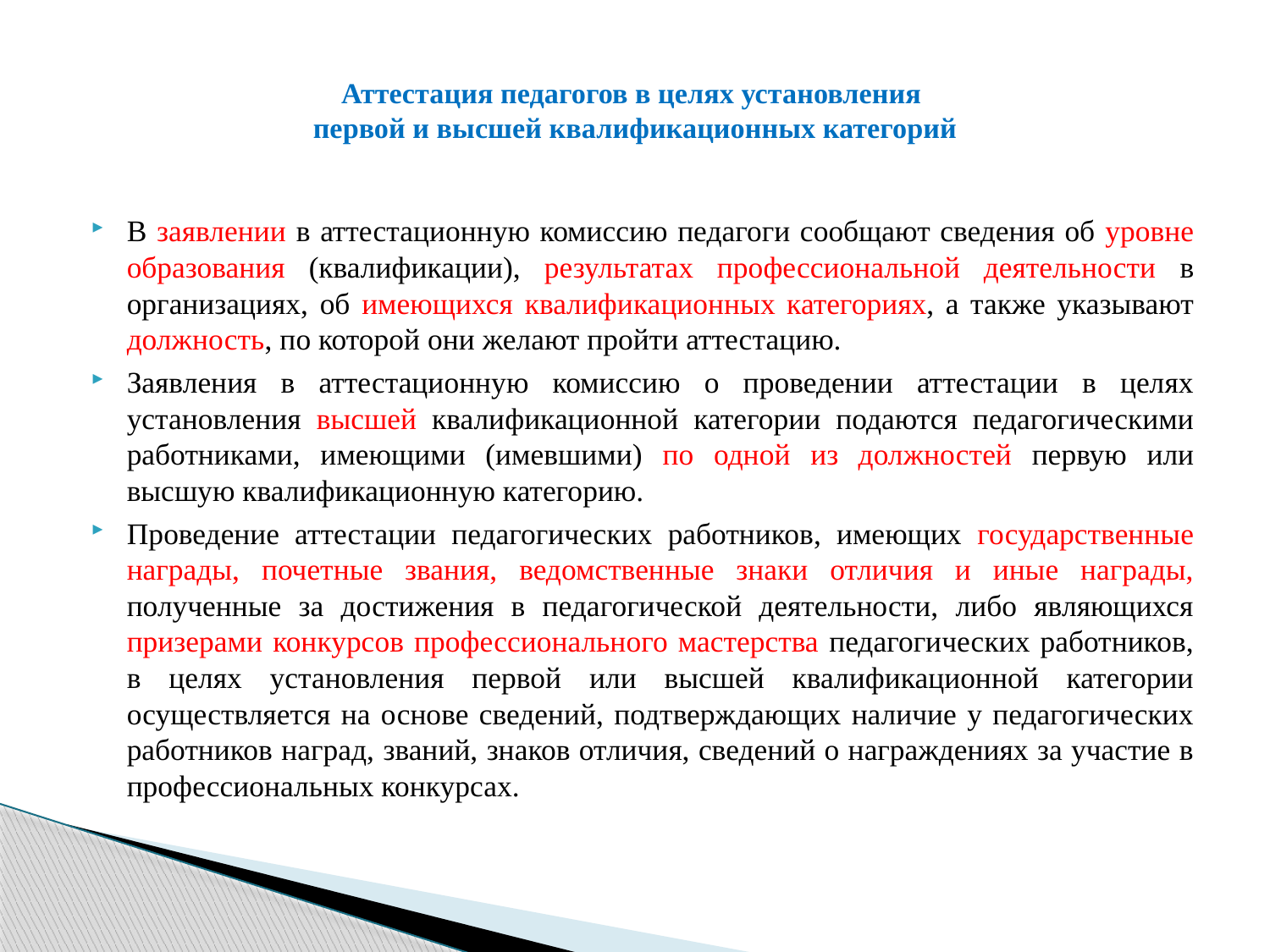

# Аттестация педагогов в целях установления первой и высшей квалификационных категорий
В заявлении в аттестационную комиссию педагоги сообщают сведения об уровне образования (квалификации), результатах профессиональной деятельности в организациях, об имеющихся квалификационных категориях, а также указывают должность, по которой они желают пройти аттестацию.
Заявления в аттестационную комиссию о проведении аттестации в целях установления высшей квалификационной категории подаются педагогическими работниками, имеющими (имевшими) по одной из должностей первую или высшую квалификационную категорию.
Проведение аттестации педагогических работников, имеющих государственные награды, почетные звания, ведомственные знаки отличия и иные награды, полученные за достижения в педагогической деятельности, либо являющихся призерами конкурсов профессионального мастерства педагогических работников, в целях установления первой или высшей квалификационной категории осуществляется на основе сведений, подтверждающих наличие у педагогических работников наград, званий, знаков отличия, сведений о награждениях за участие в профессиональных конкурсах.